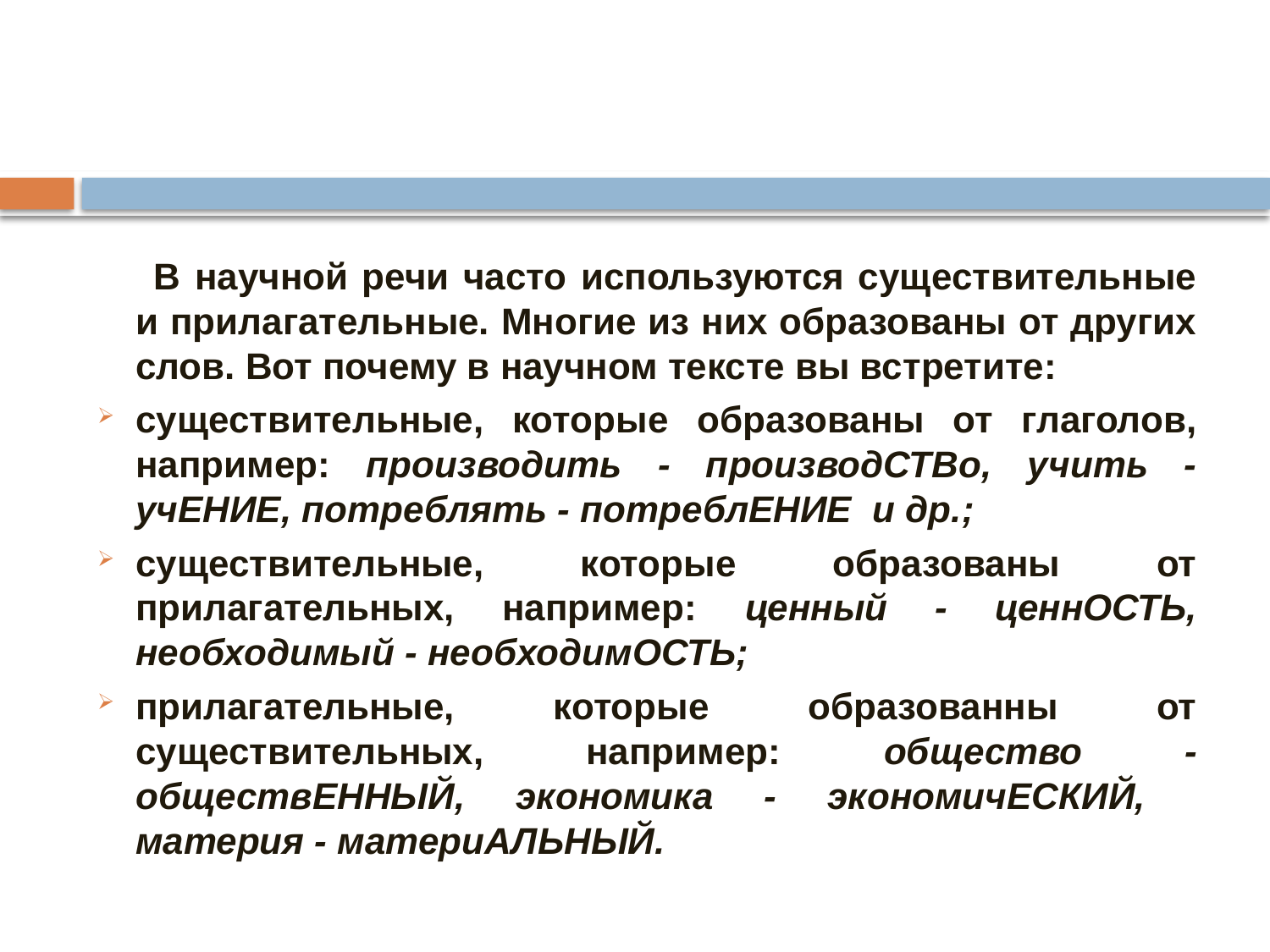

В научной речи часто используются существительные и прилагательные. Многие из них образованы от других слов. Вот почему в научном тексте вы встретите:
существительные, которые образованы от глаголов, например: производить - производСТВо, учить - учЕНИЕ, потреблять - потреблЕНИЕ  и др.;
существительные, которые образованы от прилагательных, например: ценный - ценнОСТЬ, необходимый - необходимОСТЬ;
прилагательные, которые образованны от существительных, например: общество - обществЕННЫЙ, экономика - экономичЕСКИЙ,  материя - материАЛЬНЫЙ.